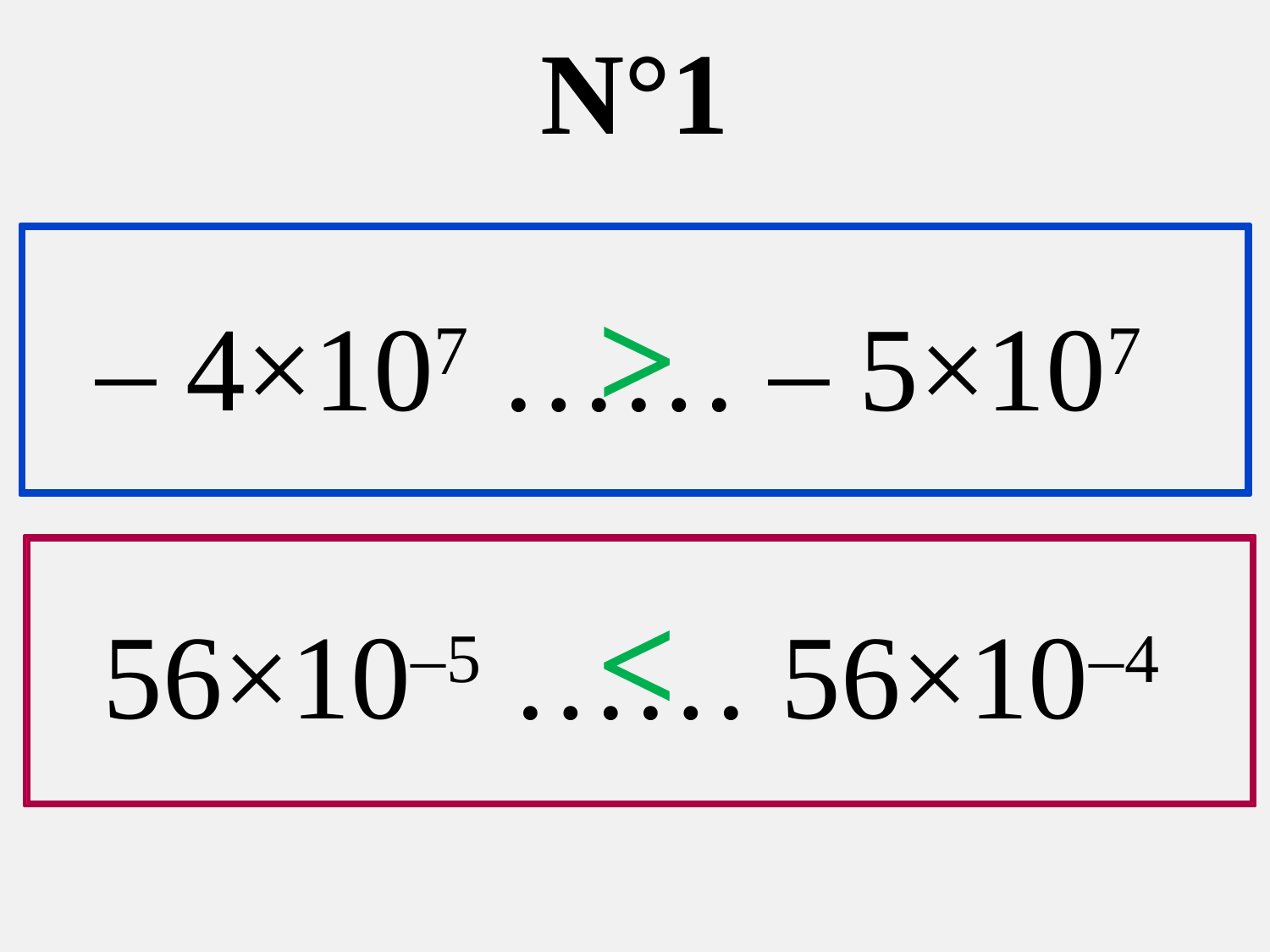

N°1

– 4×107 …… – 5×107
>
56×10–5 …… 56×10–4
<